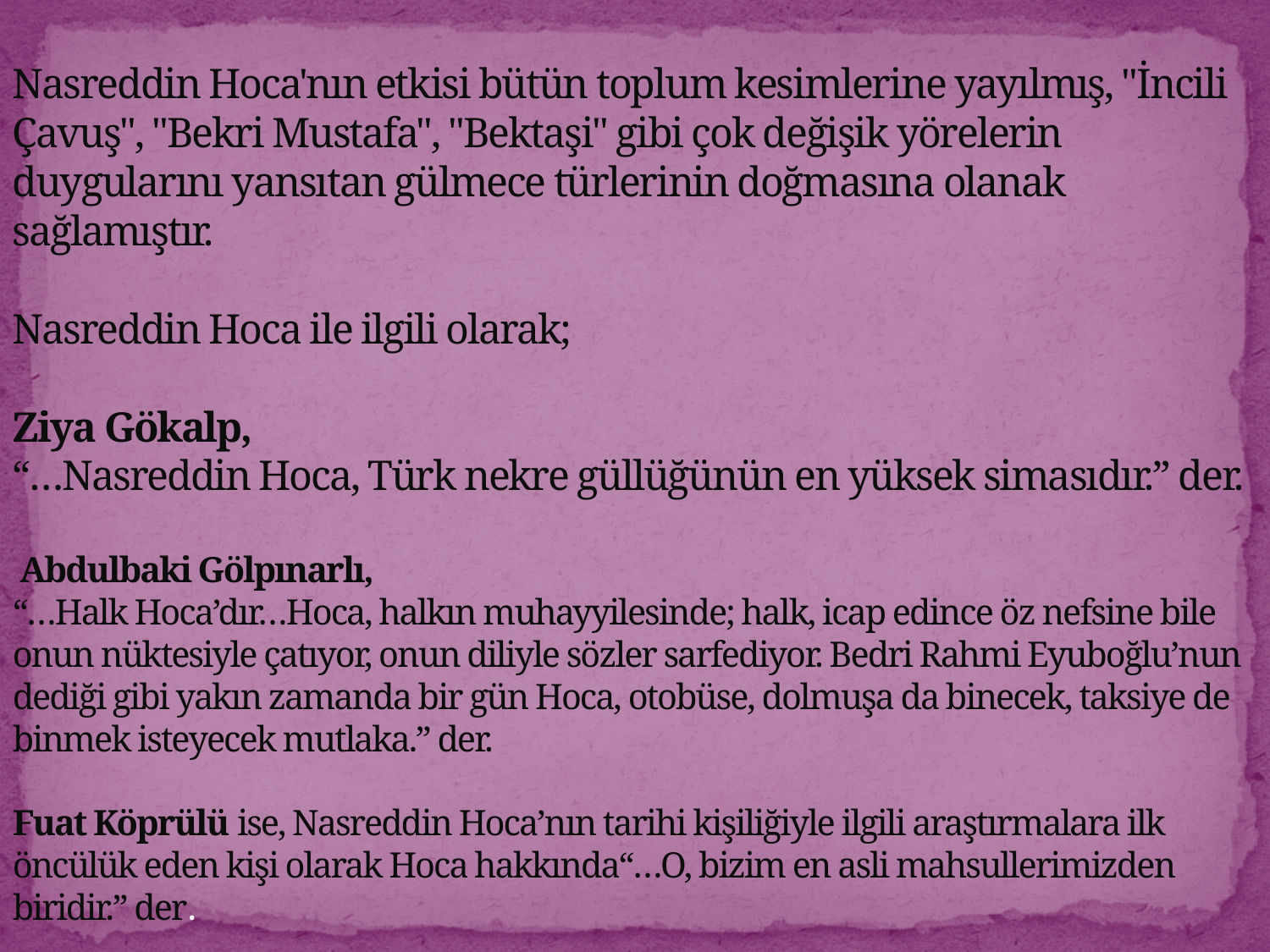

# Nasreddin Hoca'nın etkisi bütün toplum kesimlerine yayılmış, "İncili Çavuş", "Bekri Mustafa", "Bektaşi" gibi çok değişik yörelerin duygularını yansıtan gülmece türlerinin doğmasına olanak sağlamıştır. Nasreddin Hoca ile ilgili olarak; Ziya Gökalp, “…Nasreddin Hoca, Türk nekre güllüğünün en yüksek simasıdır.” der. Abdulbaki Gölpınarlı, “…Halk Hoca’dır…Hoca, halkın muhayyilesinde; halk, icap edince öz nefsine bile onun nüktesiyle çatıyor, onun diliyle sözler sarfediyor. Bedri Rahmi Eyuboğlu’nun dediği gibi yakın zamanda bir gün Hoca, otobüse, dolmuşa da binecek, taksiye de binmek isteyecek mutlaka.” der. Fuat Köprülü ise, Nasreddin Hoca’nın tarihi kişiliğiyle ilgili araştırmalara ilk öncülük eden kişi olarak Hoca hakkında“…O, bizim en asli mahsullerimizden biridir.” der.